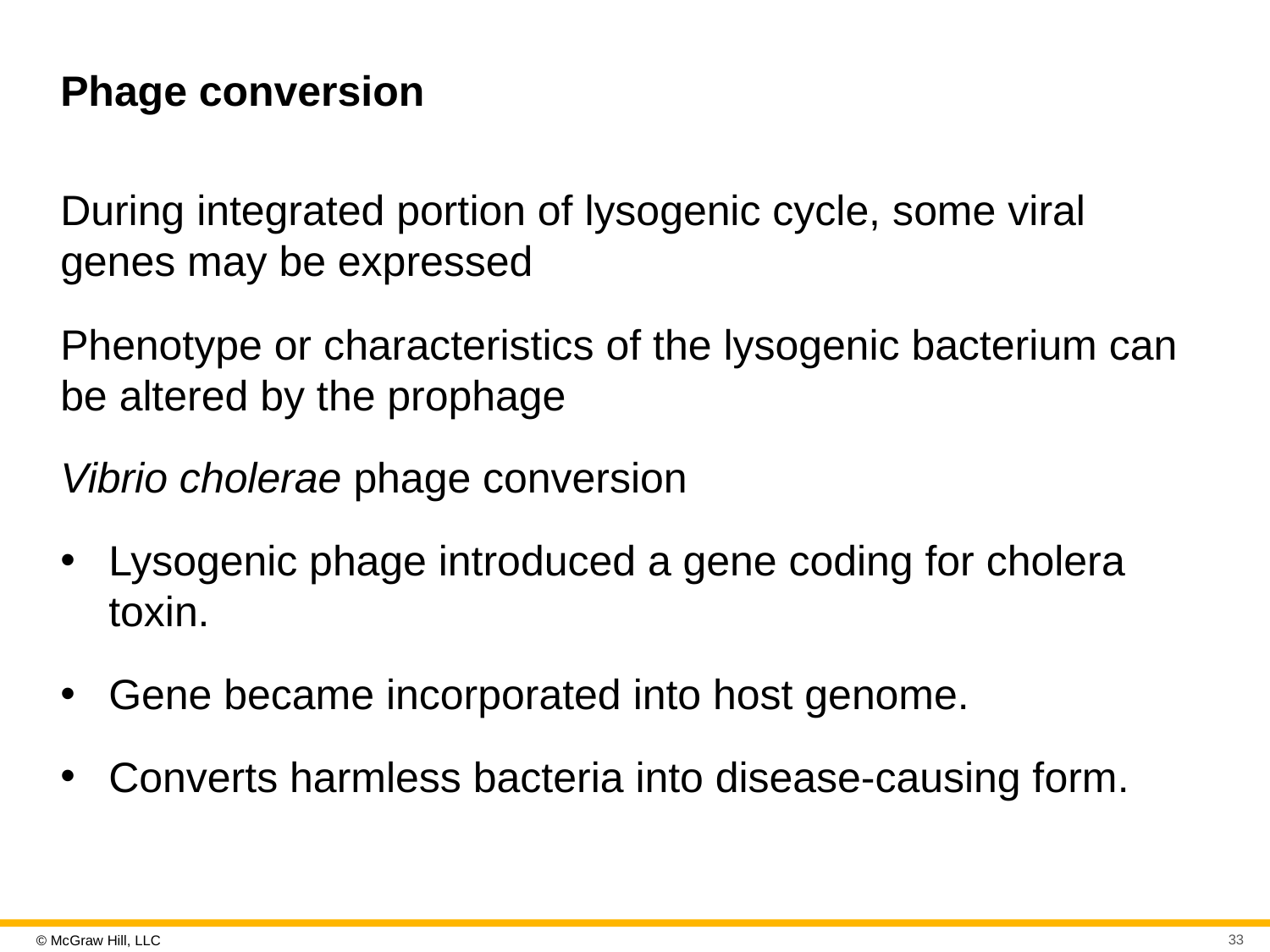

# Phage conversion
During integrated portion of lysogenic cycle, some viral genes may be expressed
Phenotype or characteristics of the lysogenic bacterium can be altered by the prophage
Vibrio cholerae phage conversion
Lysogenic phage introduced a gene coding for cholera toxin.
Gene became incorporated into host genome.
Converts harmless bacteria into disease-causing form.
33